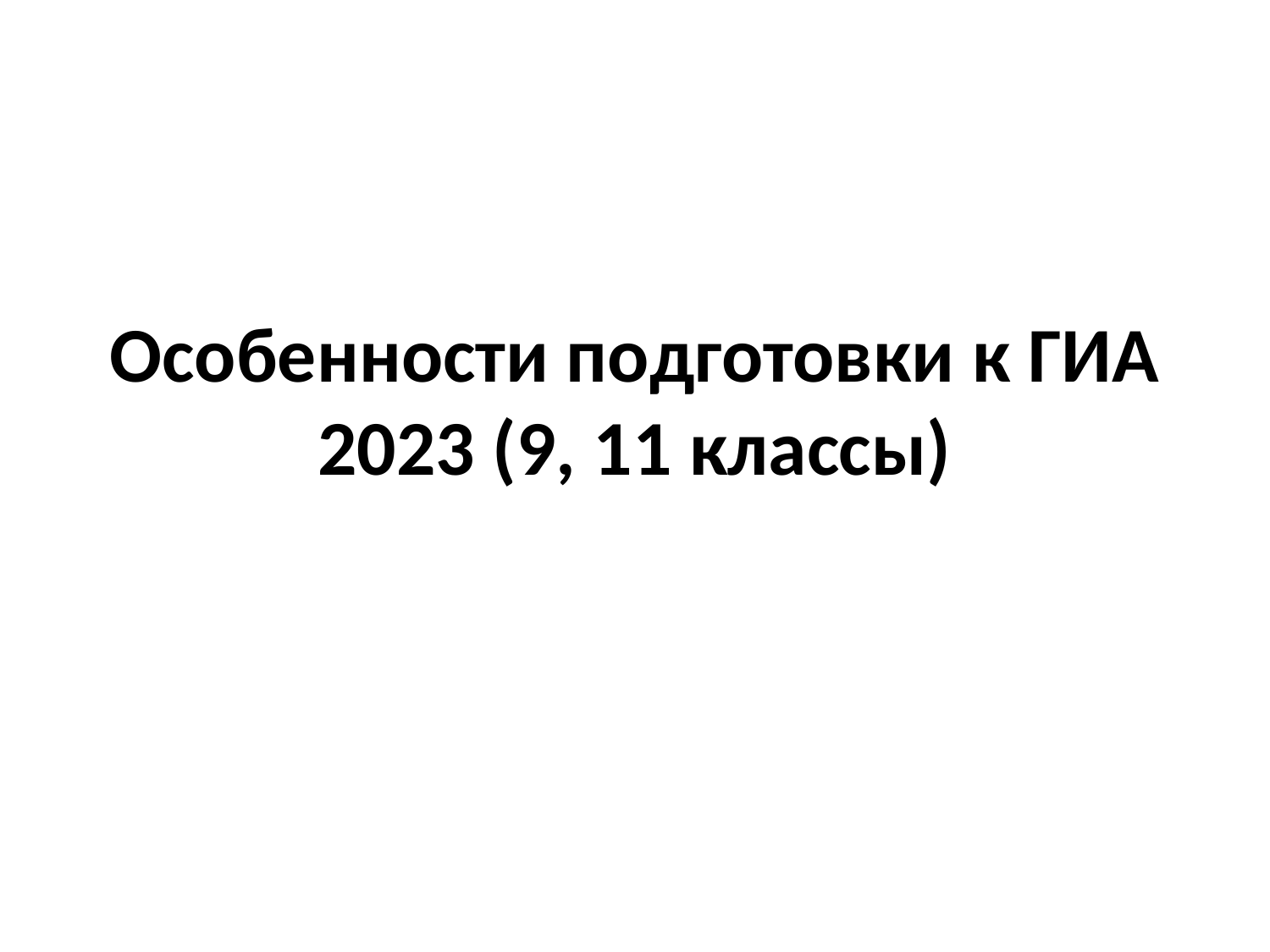

# Особенности подготовки к ГИА 2023 (9, 11 классы)